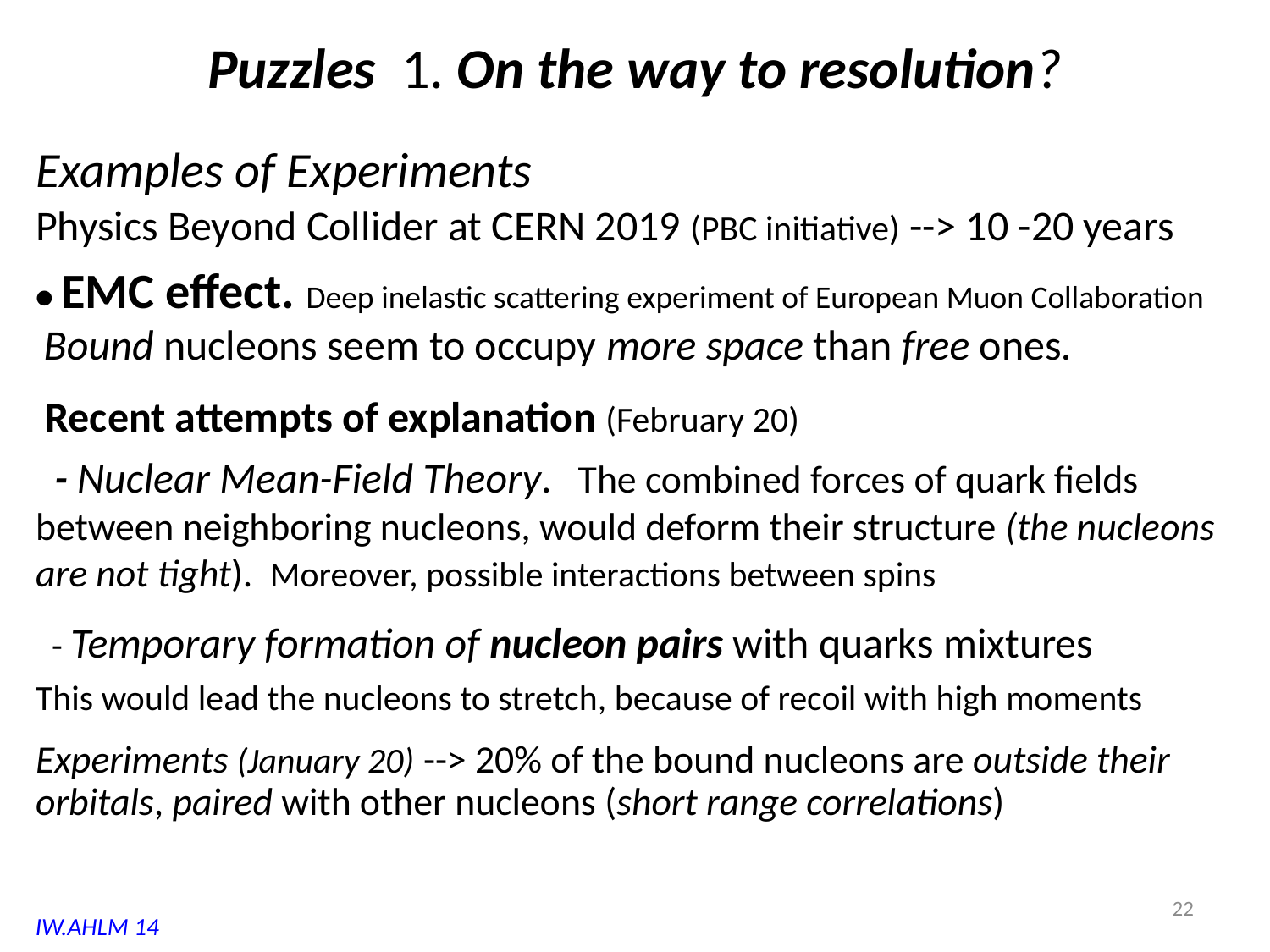

# Puzzles  1. On the way to resolution?
Examples of Experiments
Physics Beyond Collider at CERN 2019 (PBC initiative) --> 10 -20 years
• EMC effect. Deep inelastic scattering experiment of European Muon Collaboration
 Bound nucleons seem to occupy more space than free ones.
 Recent attempts of explanation (February 20)
  - Nuclear Mean-Field Theory.   The combined forces of quark fields between neighboring nucleons, would deform their structure (the nucleons are not tight).  Moreover, possible interactions between spins
  - Temporary formation of nucleon pairs with quarks mixtures
This would lead the nucleons to stretch, because of recoil with high moments
Experiments (January 20) --> 20% of the bound nucleons are outside their orbitals, paired with other nucleons (short range correlations)
22
IW.AHLM 14